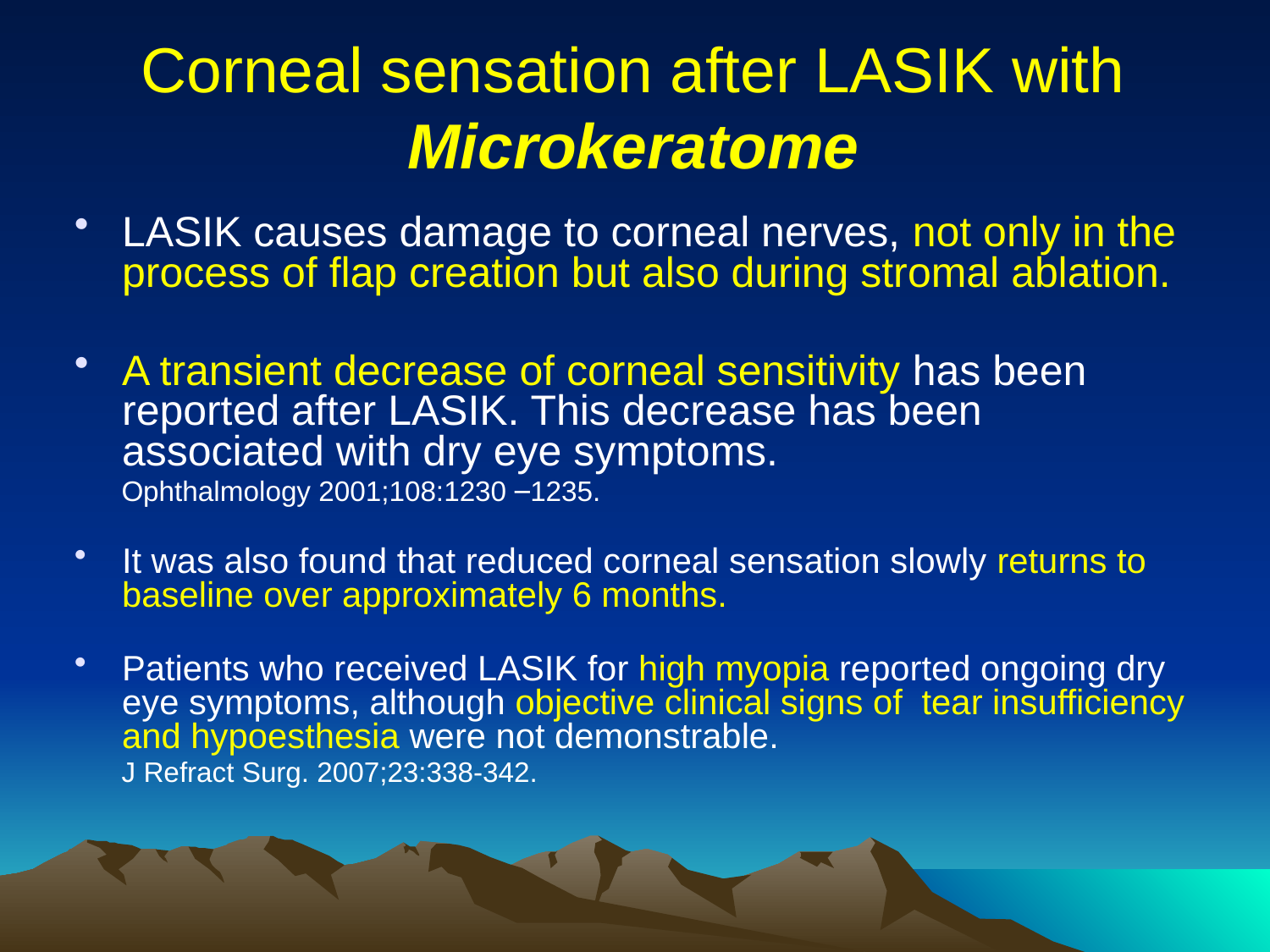

# Corneal sensation after LASIK with Microkeratome
LASIK causes damage to corneal nerves, not only in the process of flap creation but also during stromal ablation.

A transient decrease of corneal sensitivity has been reported after LASIK. This decrease has been associated with dry eye symptoms.
      Ophthalmology 2001;108:1230 –1235.

It was also found that reduced corneal sensation slowly returns to baseline over approximately 6 months.

Patients who received LASIK for high myopia reported ongoing dry eye symptoms, although objective clinical signs of  tear insufficiency and hypoesthesia were not demonstrable.
      J Refract Surg. 2007;23:338-342.